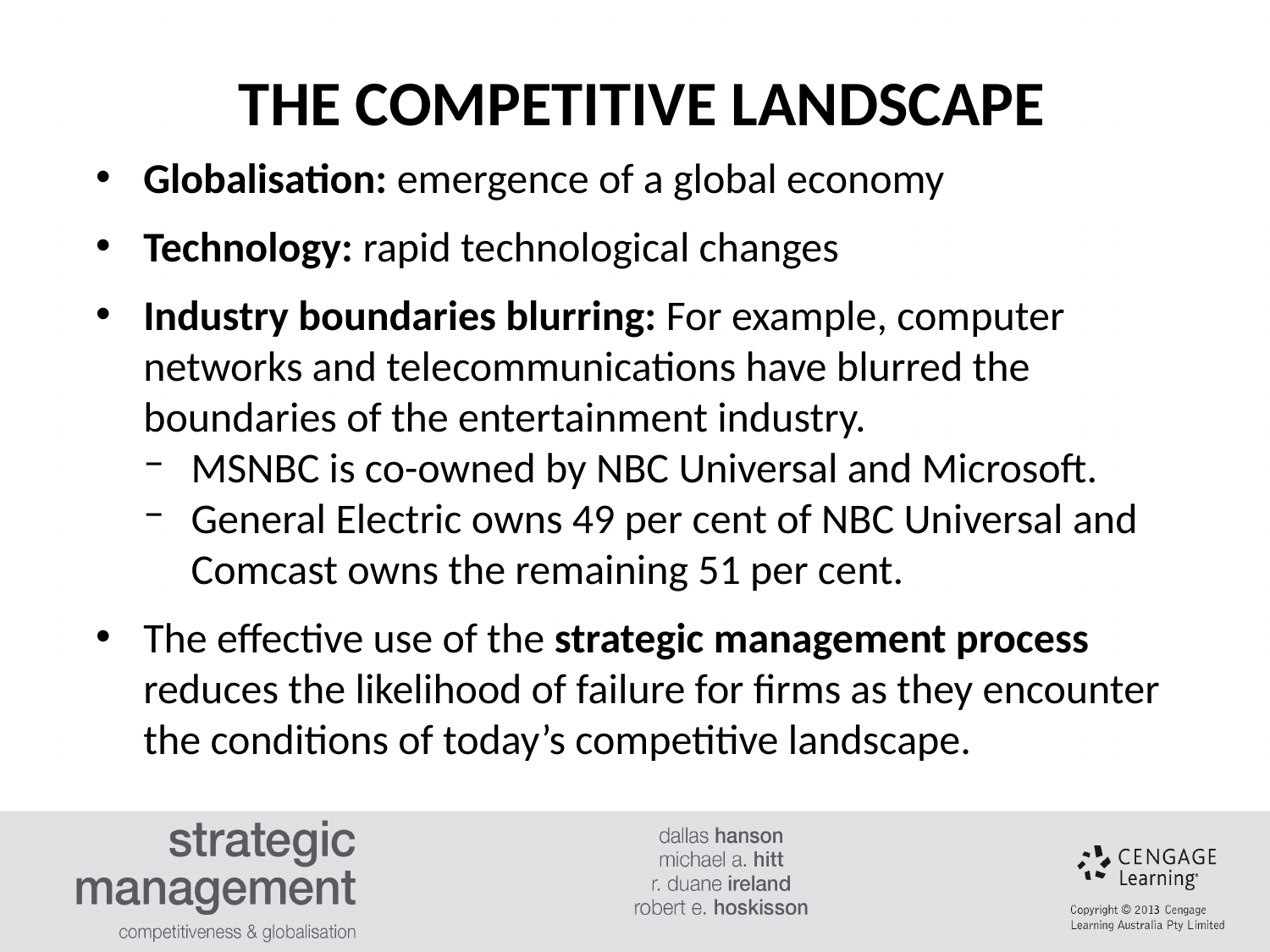

THE COMPETITIVE LANDSCAPE
#
Globalisation: emergence of a global economy
Technology: rapid technological changes
Industry boundaries blurring: For example, computer networks and telecommunications have blurred the boundaries of the entertainment industry.
MSNBC is co-owned by NBC Universal and Microsoft.
General Electric owns 49 per cent of NBC Universal and Comcast owns the remaining 51 per cent.
The effective use of the strategic management process reduces the likelihood of failure for firms as they encounter the conditions of today’s competitive landscape.